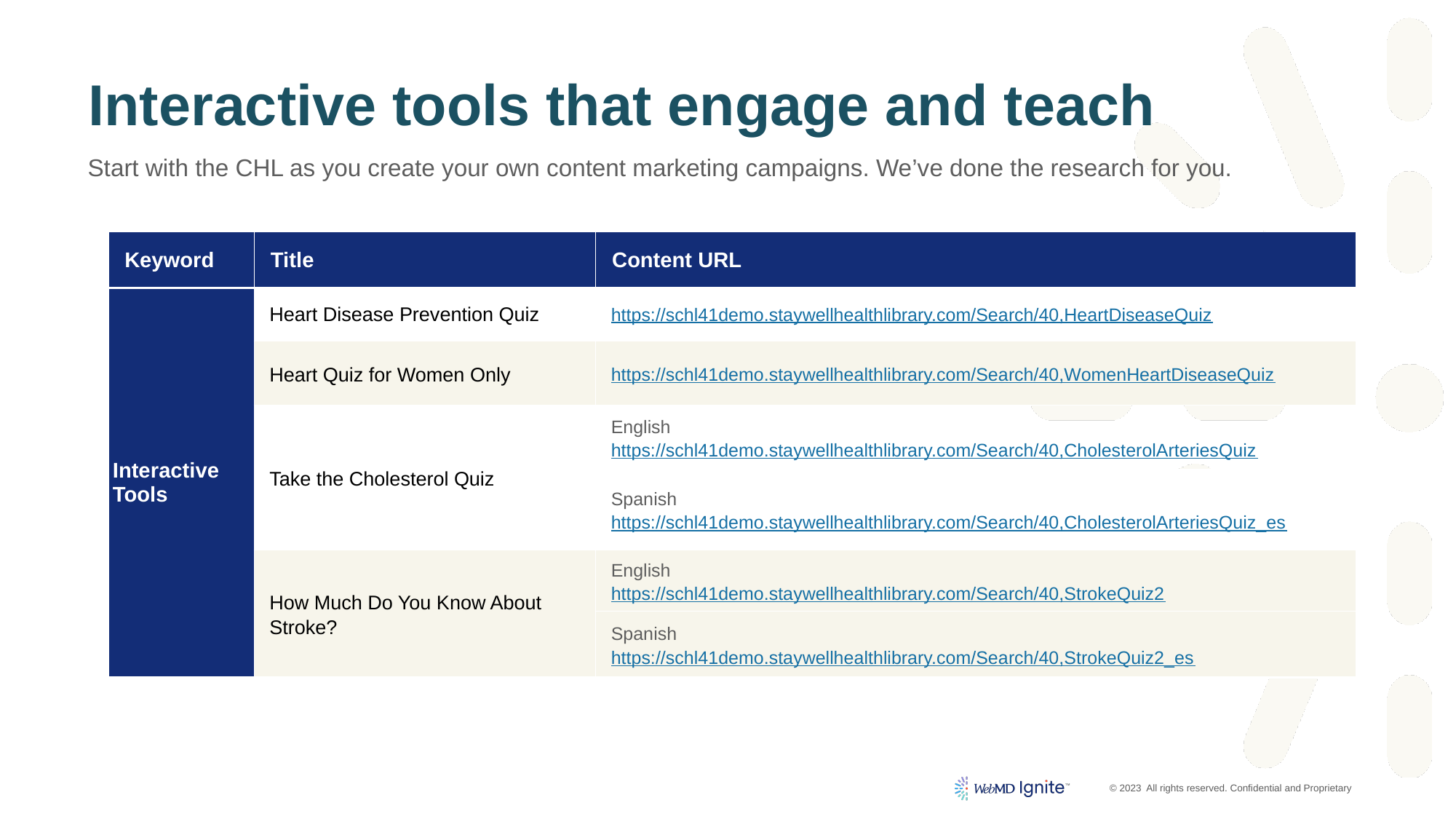

# Interactive tools that engage and teach
Start with the CHL as you create your own content marketing campaigns. We’ve done the research for you.
| Keyword | Title | Content URL |
| --- | --- | --- |
| Interactive Tools | Heart Disease Prevention Quiz | https://schl41demo.staywellhealthlibrary.com/Search/40,HeartDiseaseQuiz |
|  | Heart Quiz for Women Only | https://schl41demo.staywellhealthlibrary.com/Search/40,WomenHeartDiseaseQuiz |
|  | Take the Cholesterol Quiz | English https://schl41demo.staywellhealthlibrary.com/Search/40,CholesterolArteriesQuiz |
|  |  | Spanish https://schl41demo.staywellhealthlibrary.com/Search/40,CholesterolArteriesQuiz\_es |
|  | How Much Do You Know About Stroke? | English https://schl41demo.staywellhealthlibrary.com/Search/40,StrokeQuiz2 |
|  |  | Spanish https://schl41demo.staywellhealthlibrary.com/Search/40,StrokeQuiz2\_es |